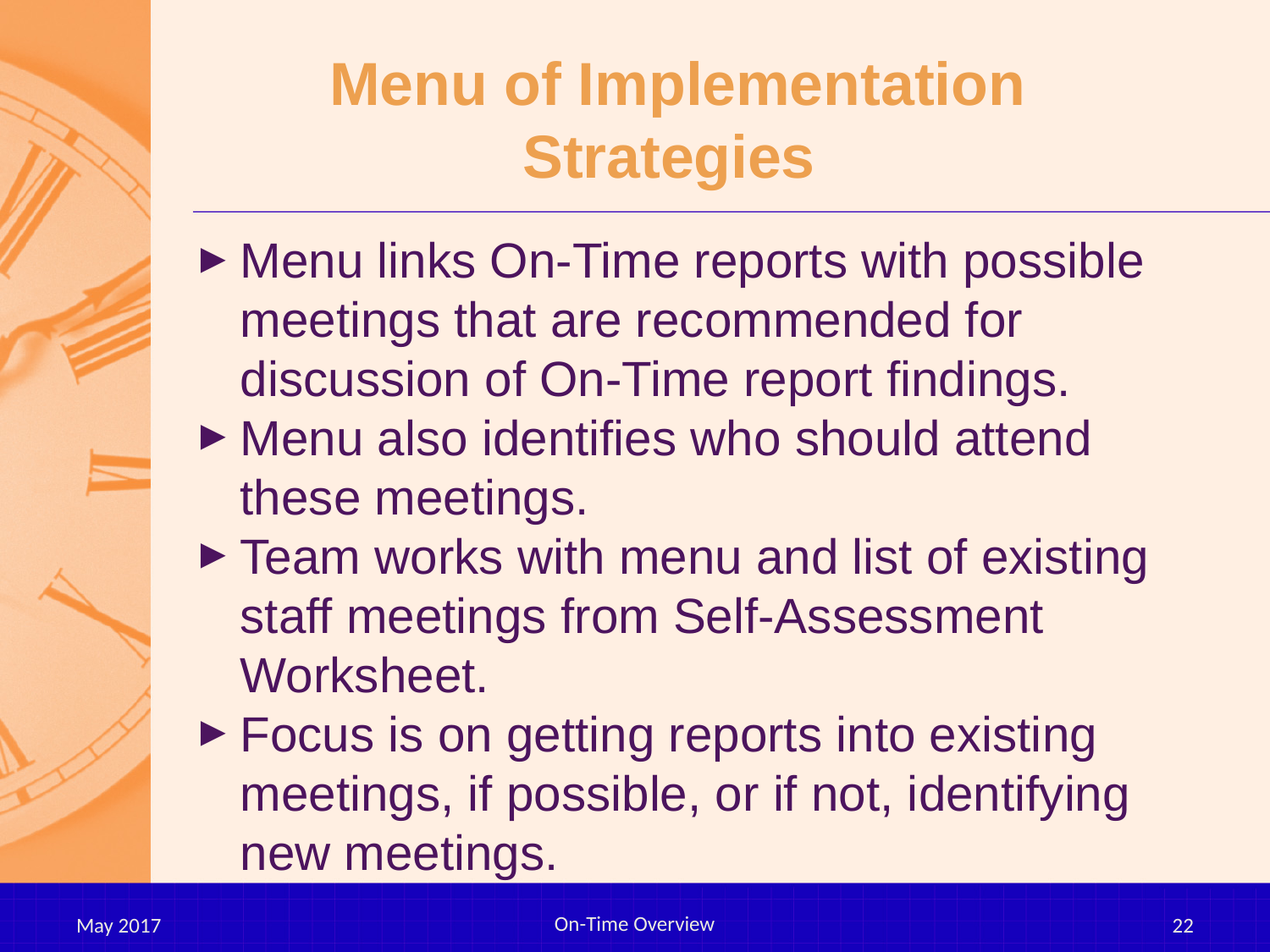

# Menu of Implementation Strategies
Menu links On-Time reports with possible meetings that are recommended for discussion of On-Time report findings.
Menu also identifies who should attend these meetings.
Team works with menu and list of existing staff meetings from Self-Assessment Worksheet.
Focus is on getting reports into existing meetings, if possible, or if not, identifying new meetings.
On-Time Overview
May 2017
22